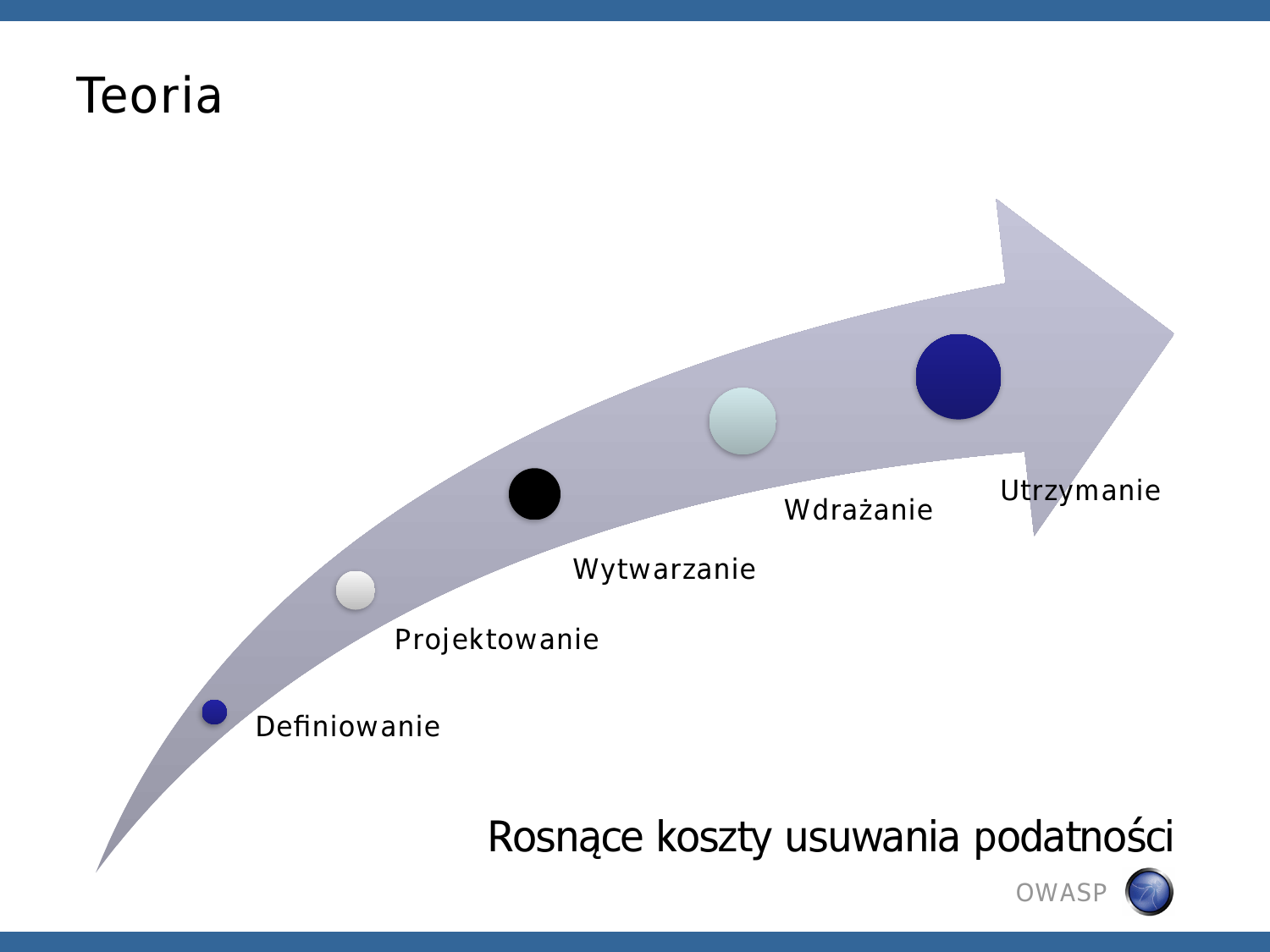

# Teoria
Definiowanie
Projektowanie
Wytwarzanie
Wdrażanie
Utrzymanie
Rosnące koszty usuwania podatności